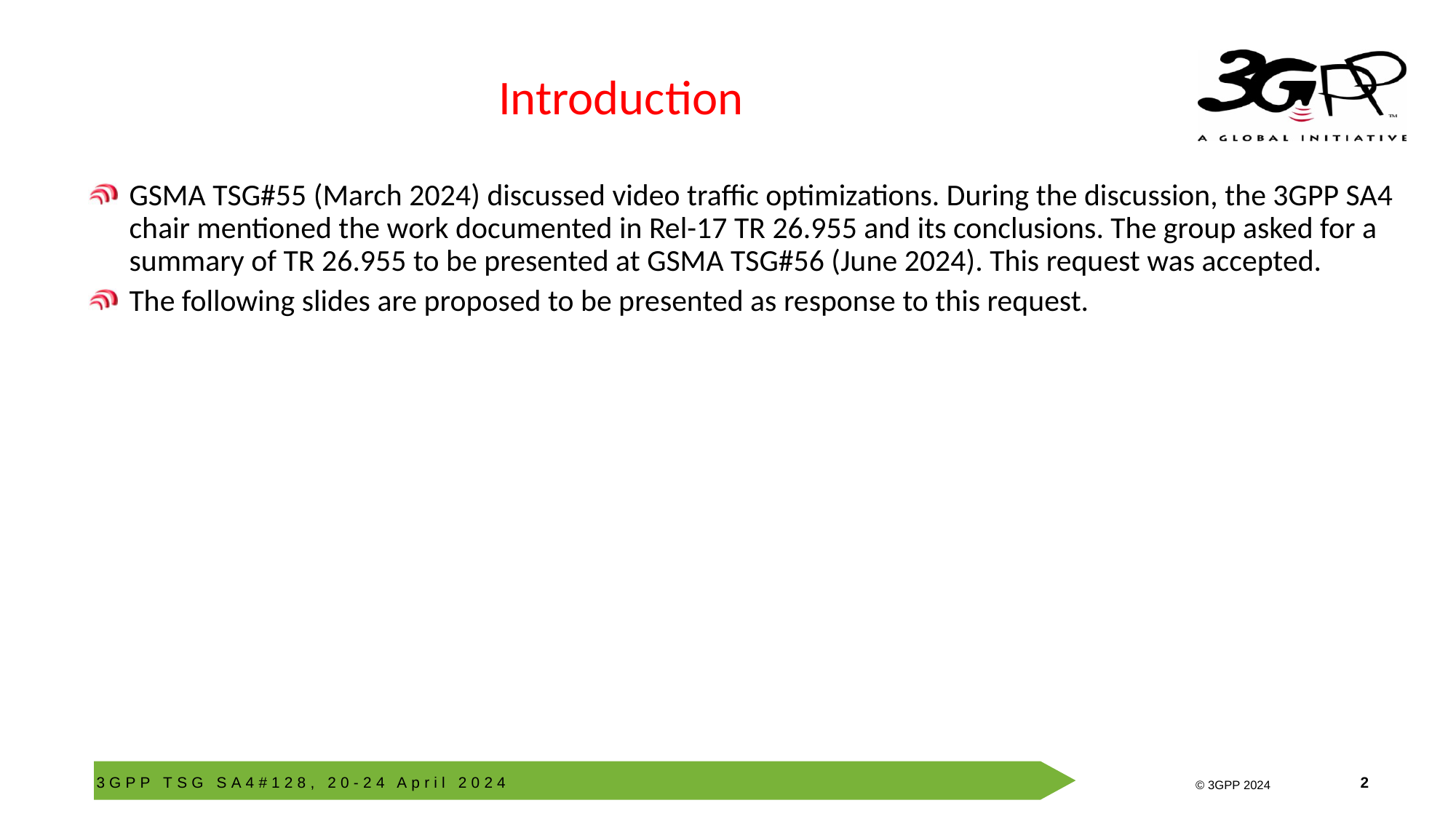

# Introduction
GSMA TSG#55 (March 2024) discussed video traffic optimizations. During the discussion, the 3GPP SA4 chair mentioned the work documented in Rel-17 TR 26.955 and its conclusions. The group asked for a summary of TR 26.955 to be presented at GSMA TSG#56 (June 2024). This request was accepted.
The following slides are proposed to be presented as response to this request.